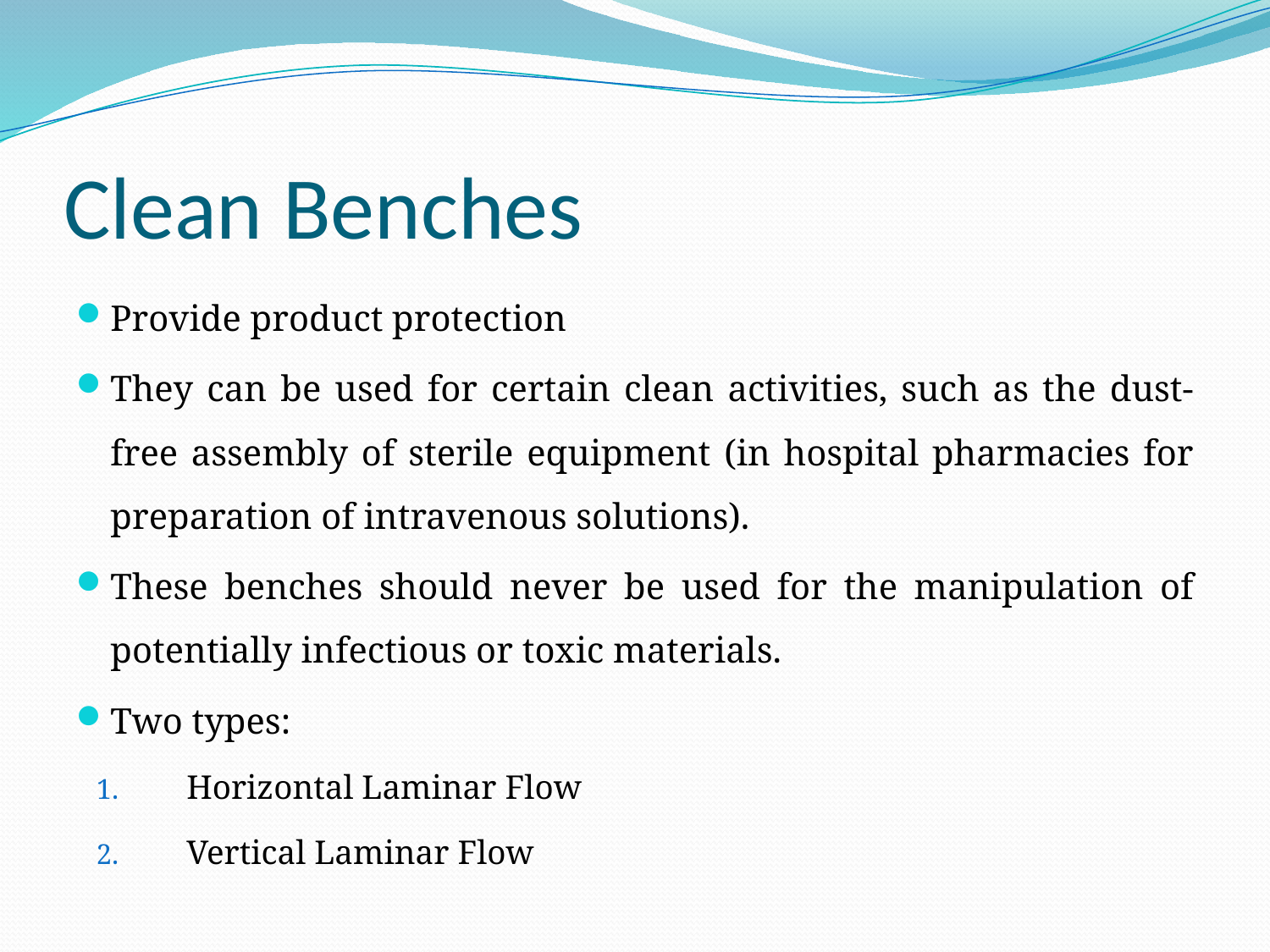

# Clean Benches
Provide product protection
They can be used for certain clean activities, such as the dust-free assembly of sterile equipment (in hospital pharmacies for preparation of intravenous solutions).
These benches should never be used for the manipulation of potentially infectious or toxic materials.
Two types:
Horizontal Laminar Flow
Vertical Laminar Flow